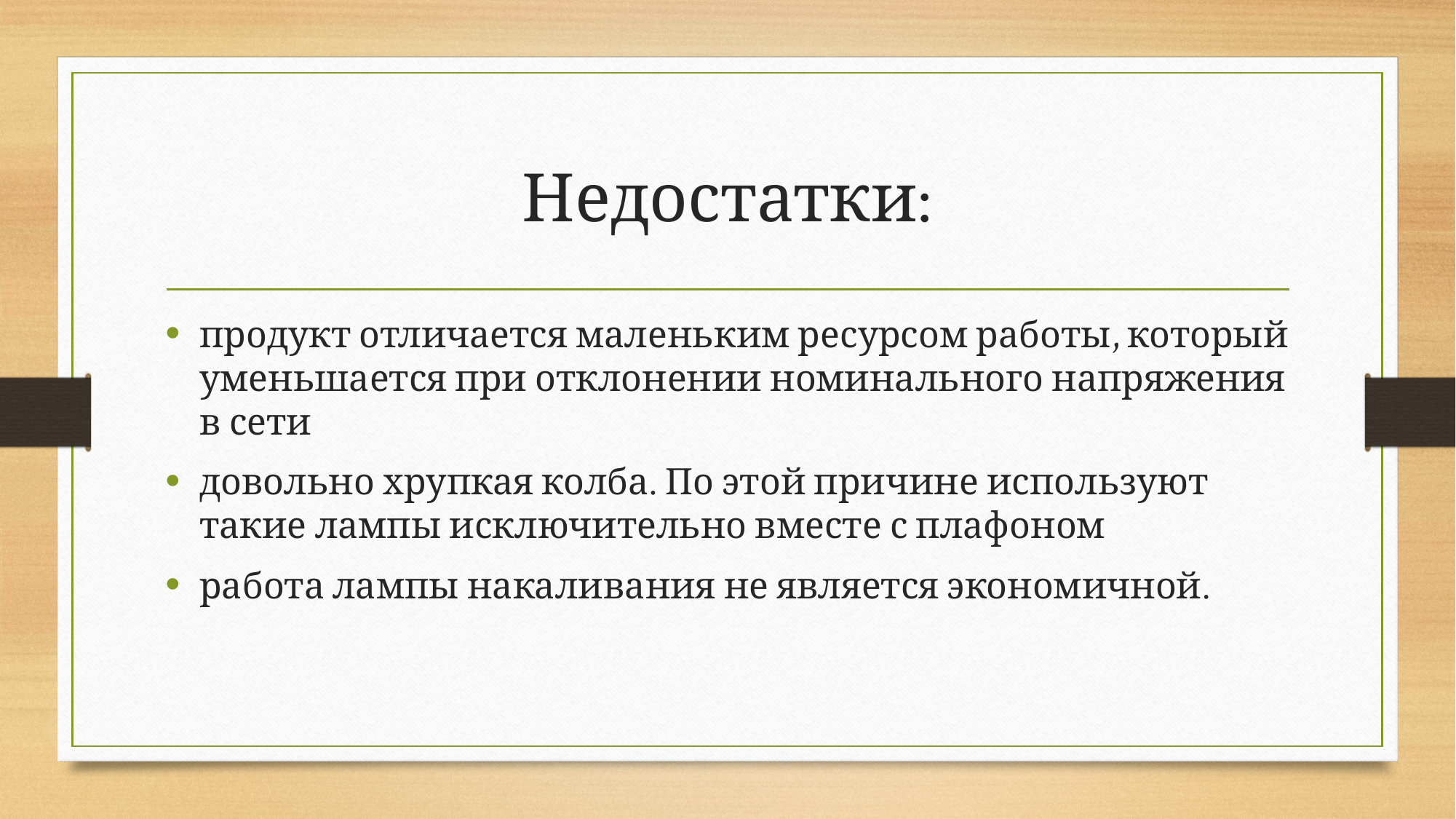

# Недостатки:
продукт отличается маленьким ресурсом работы, который уменьшается при отклонении номинального напряжения в сети
довольно хрупкая колба. По этой причине используют такие лампы исключительно вместе с плафоном
работа лампы накаливания не является экономичной.